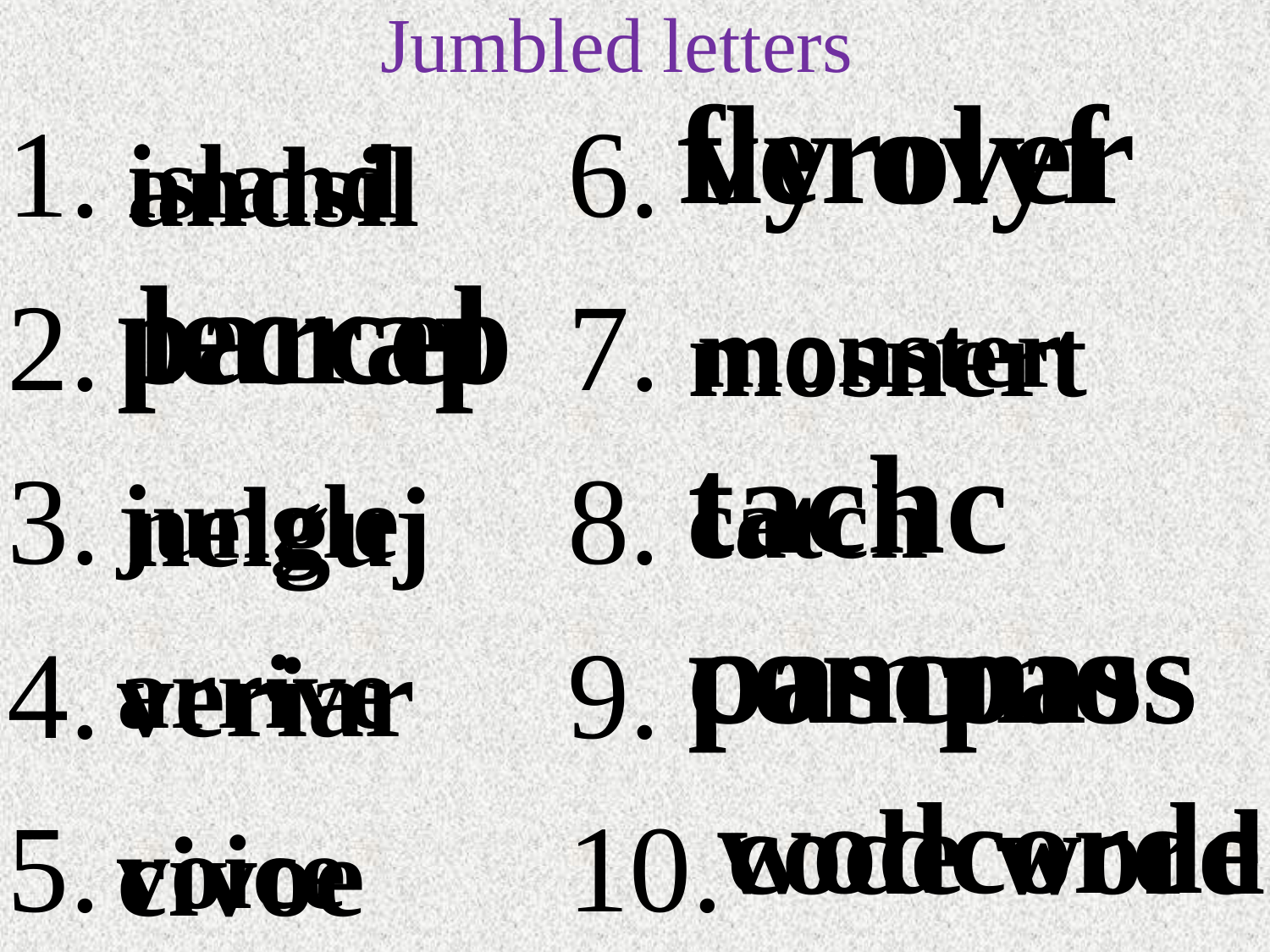

# Jumbled letters
fly over
verolyf

1.
2.
3.
4.
5.

6.
7.
8.
9.
10.

island
andsil

parcel

lecrap

monster
mosnert

tachc

jungle
catch
nelguj

pascmos

compass

veriar

arrive
wodcorde

code word

voice
civoe